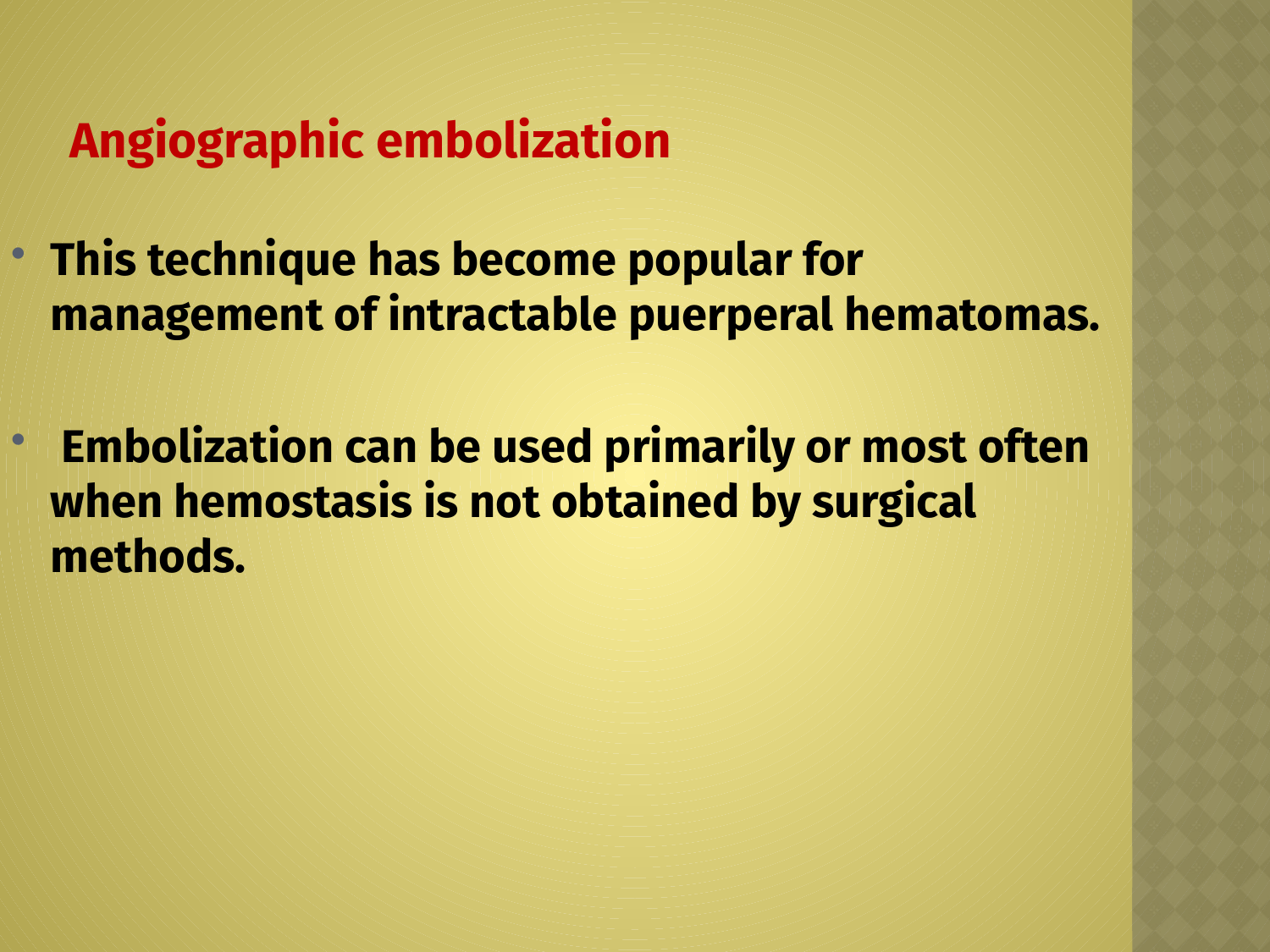

# Angiographic embolization
This technique has become popular for management of intractable puerperal hematomas.

 Embolization can be used primarily or most often when hemostasis is not obtained by surgical methods.